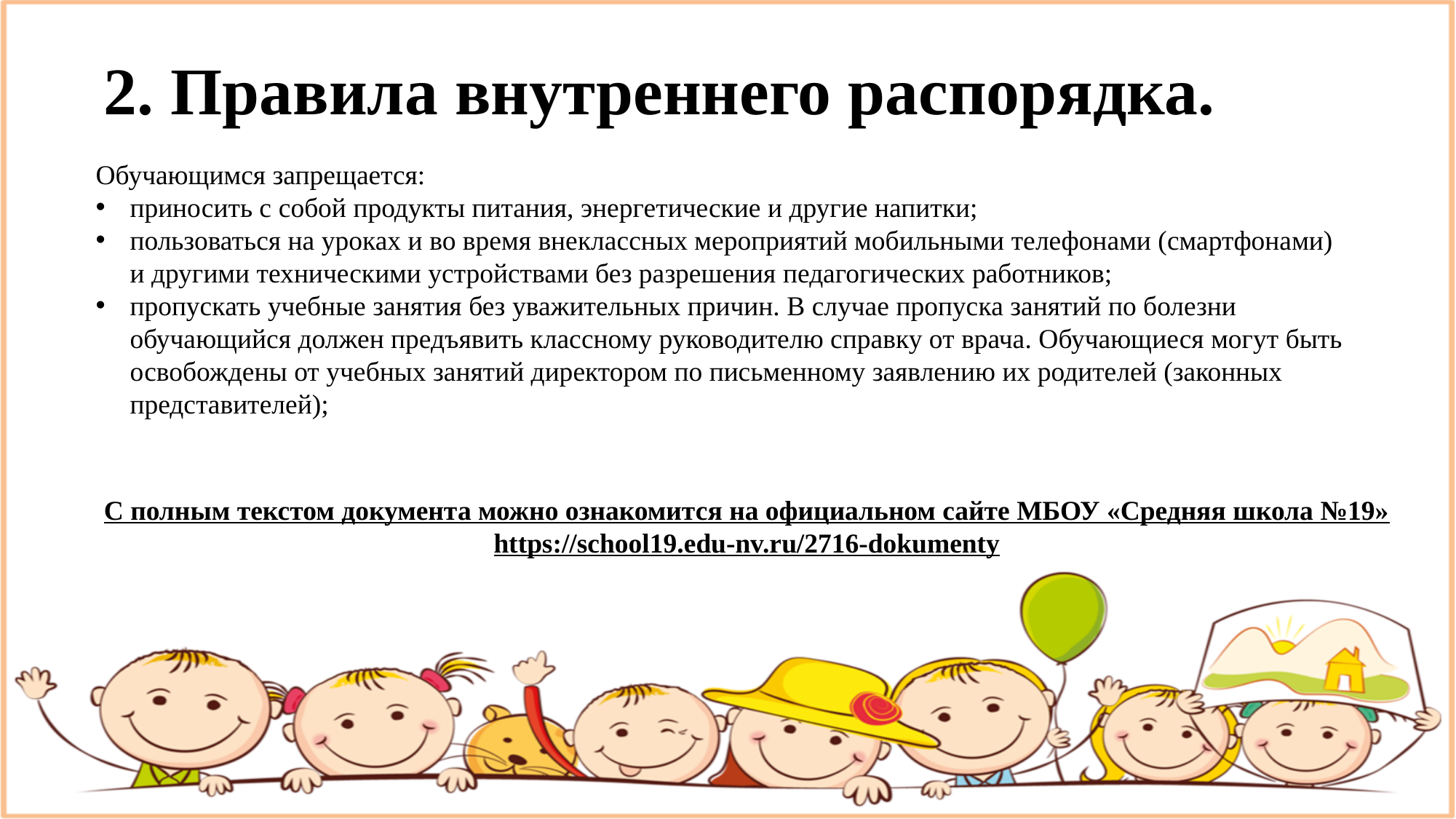

# 2. Правила внутреннего распорядка.

Обучающимся запрещается:
приносить с собой продукты питания, энергетические и другие напитки;
пользоваться на уроках и во время внеклассных мероприятий мобильными телефонами (смартфонами) и другими техническими устройствами без разрешения педагогических работников;
пропускать учебные занятия без уважительных причин. В случае пропуска занятий по болезни обучающийся должен предъявить классному руководителю справку от врача. Обучающиеся могут быть освобождены от учебных занятий директором по письменному заявлению их родителей (законных представителей);
С полным текстом документа можно ознакомится на официальном сайте МБОУ «Средняя школа №19»
https://school19.edu-nv.ru/2716-dokumenty